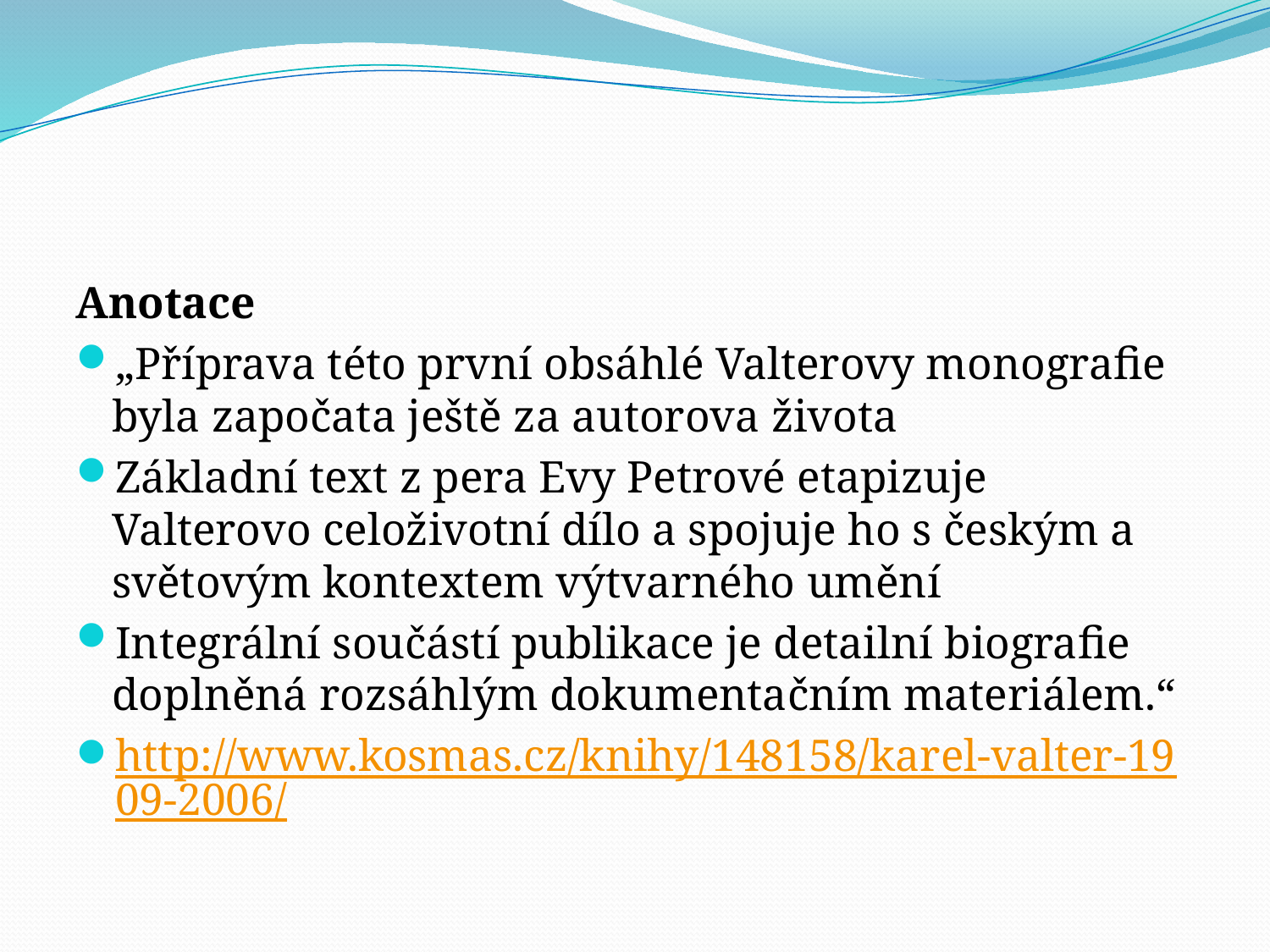

#
Anotace
„Příprava této první obsáhlé Valterovy monografie byla započata ještě za autorova života
Základní text z pera Evy Petrové etapizuje Valterovo celoživotní dílo a spojuje ho s českým a světovým kontextem výtvarného umění
Integrální součástí publikace je detailní biografie doplněná rozsáhlým dokumentačním materiálem.“
http://www.kosmas.cz/knihy/148158/karel-valter-1909-2006/